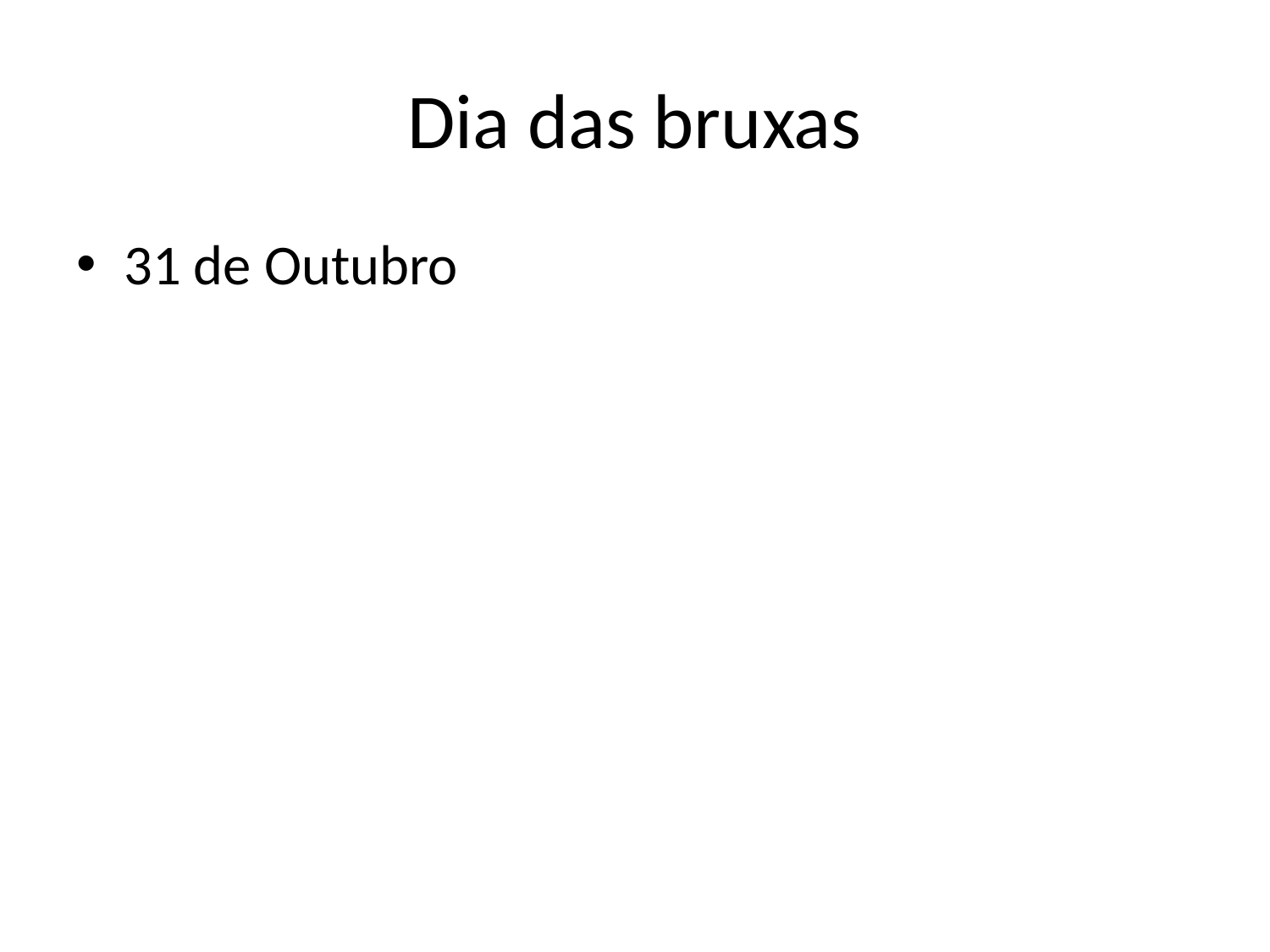

# Dia das bruxas
31 de Outubro